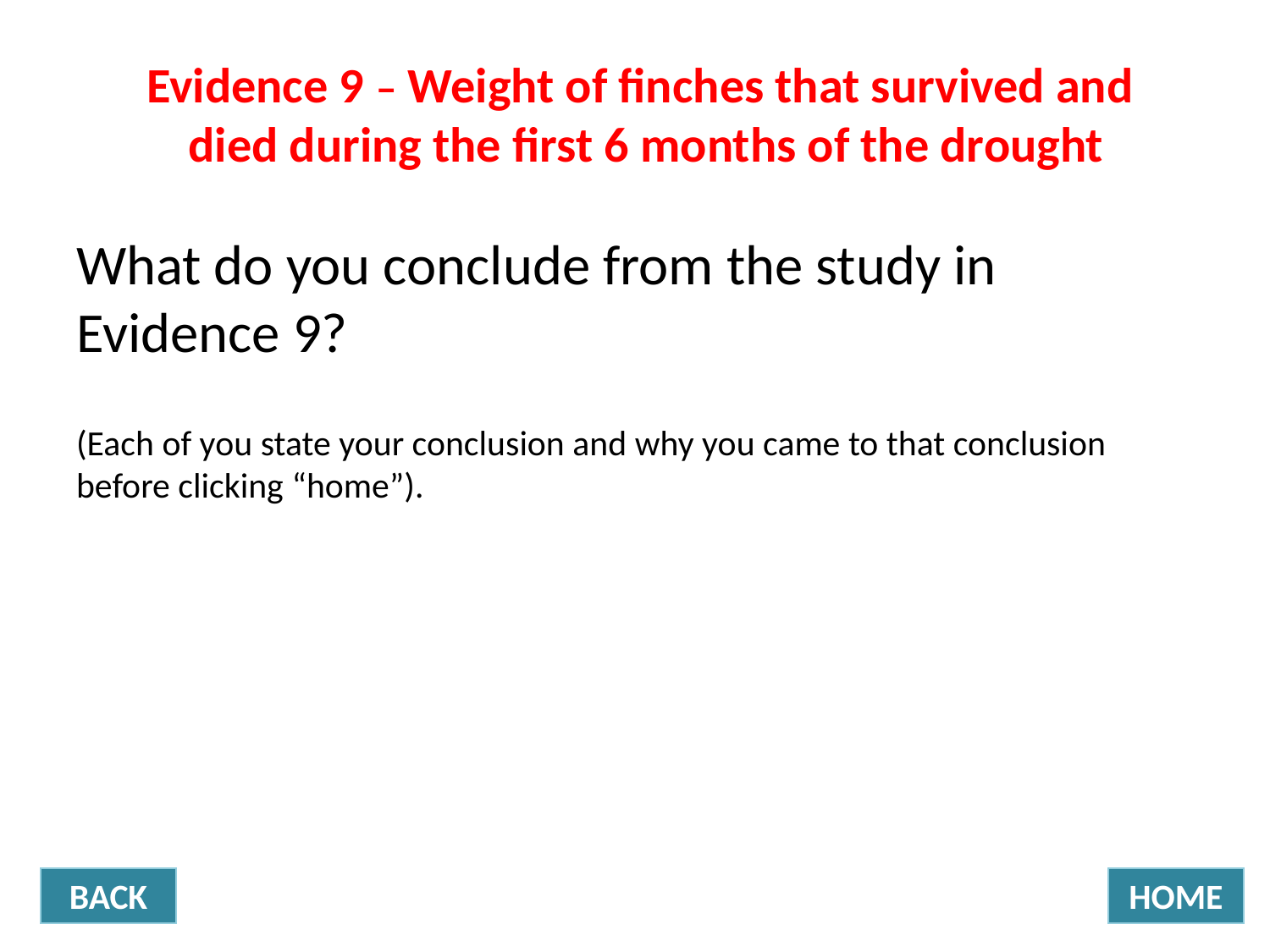

Evidence 9 – Weight of finches that survived and
died during the first 6 months of the drought
What do you conclude from the study in Evidence 9?

(Each of you state your conclusion and why you came to that conclusion before clicking “home”).

BACK
HOME